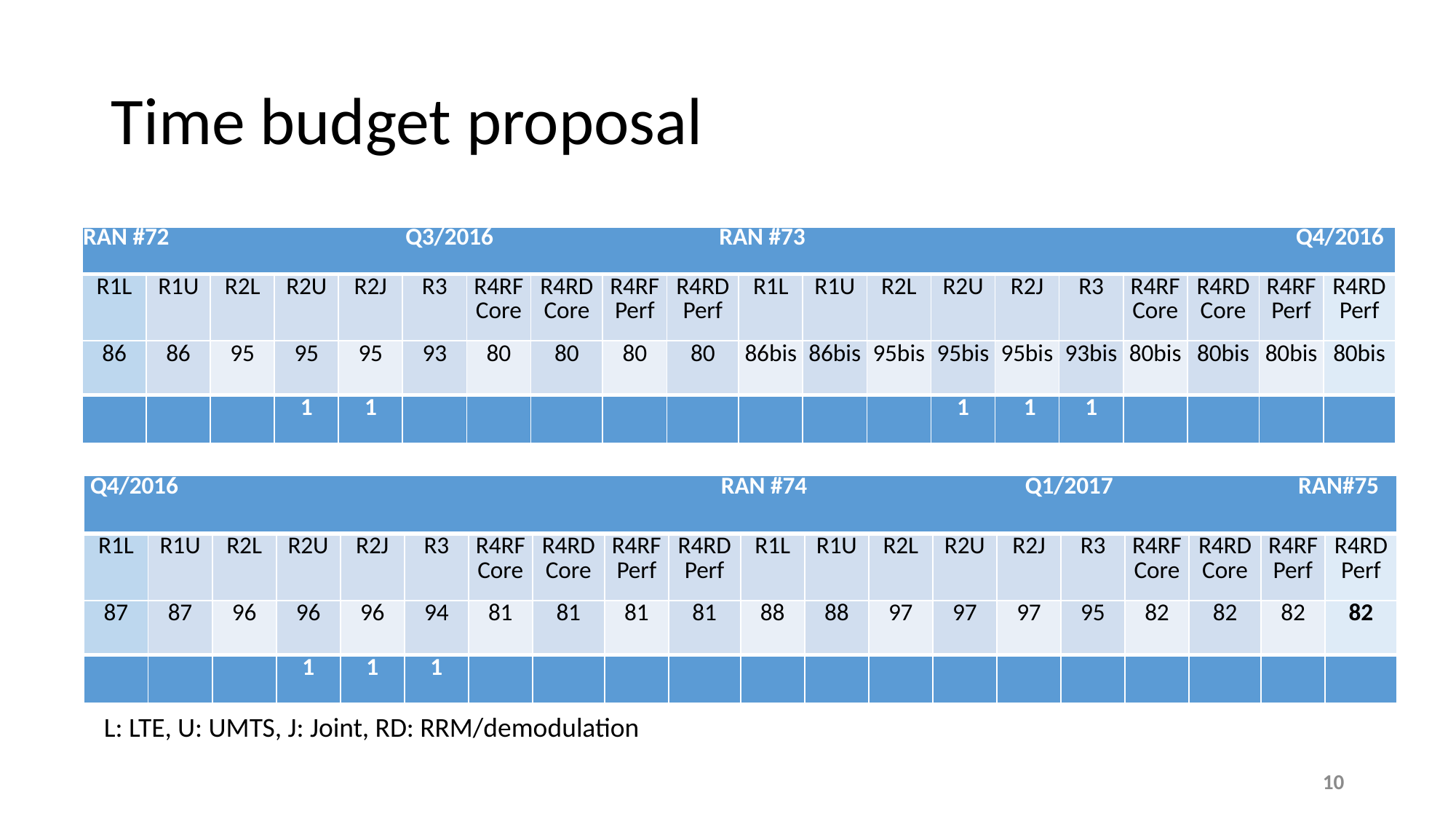

# Time budget proposal
| RAN #72 Q3/2016 RAN #73 Q4/2016 |  |  |  |  |  |  |  |  |  |  |  |  |  |  |  |  |  |  |  |
| --- | --- | --- | --- | --- | --- | --- | --- | --- | --- | --- | --- | --- | --- | --- | --- | --- | --- | --- | --- |
| R1L | R1U | R2L | R2U | R2J | R3 | R4RF Core | R4RD Core | R4RF Perf | R4RD Perf | R1L | R1U | R2L | R2U | R2J | R3 | R4RF Core | R4RD Core | R4RF Perf | R4RD Perf |
| 86 | 86 | 95 | 95 | 95 | 93 | 80 | 80 | 80 | 80 | 86bis | 86bis | 95bis | 95bis | 95bis | 93bis | 80bis | 80bis | 80bis | 80bis |
|  |  |  | 1 | 1 |  |  |  |  |  |  |  |  | 1 | 1 | 1 |  |  |  |  |
| Q4/2016 RAN #74 Q1/2017 RAN#75 |  |  |  |  |  |  |  |  |  |  |  |  |  |  |  |  |  |  |  |
| --- | --- | --- | --- | --- | --- | --- | --- | --- | --- | --- | --- | --- | --- | --- | --- | --- | --- | --- | --- |
| R1L | R1U | R2L | R2U | R2J | R3 | R4RF Core | R4RD Core | R4RF Perf | R4RD Perf | R1L | R1U | R2L | R2U | R2J | R3 | R4RF Core | R4RD Core | R4RF Perf | R4RD Perf |
| 87 | 87 | 96 | 96 | 96 | 94 | 81 | 81 | 81 | 81 | 88 | 88 | 97 | 97 | 97 | 95 | 82 | 82 | 82 | 82 |
|  |  |  | 1 | 1 | 1 |  |  |  |  |  |  |  |  |  |  |  |  |  |  |
L: LTE, U: UMTS, J: Joint, RD: RRM/demodulation
10